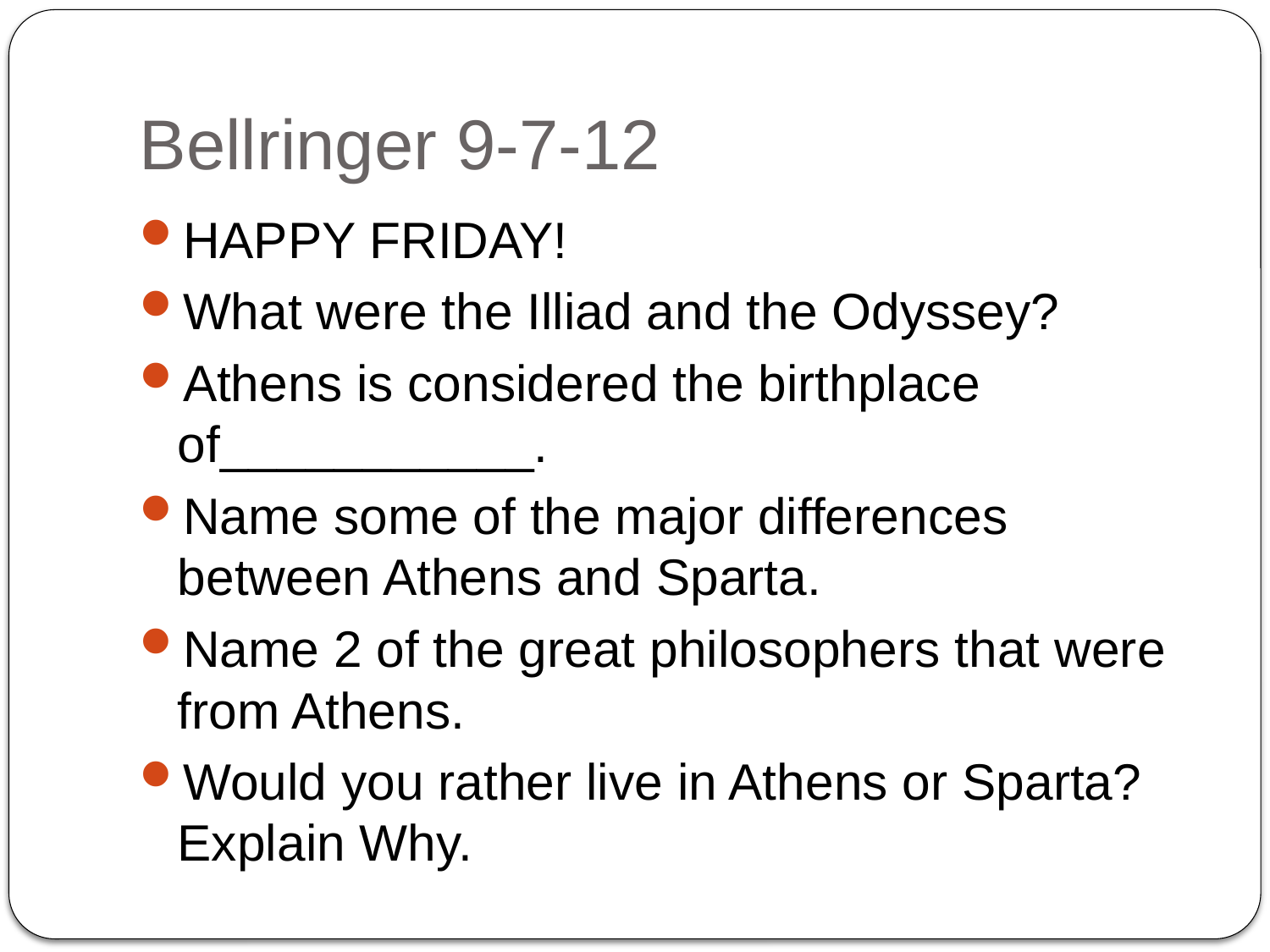

# Bellringer 9-7-12
HAPPY FRIDAY!
What were the Illiad and the Odyssey?
Athens is considered the birthplace of___________.
Name some of the major differences between Athens and Sparta.
Name 2 of the great philosophers that were from Athens.
Would you rather live in Athens or Sparta? Explain Why.